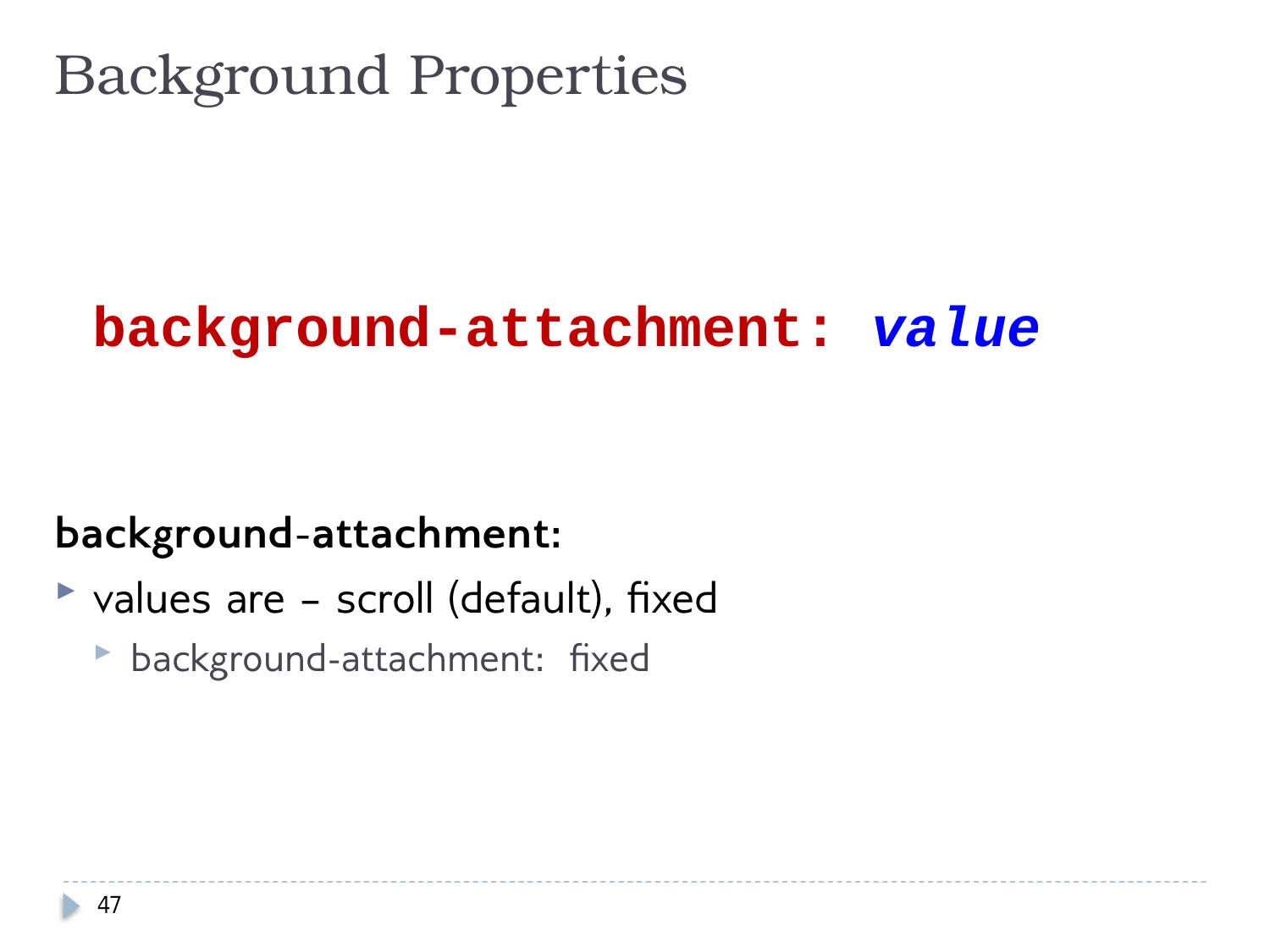

Background Properties

background-attachment: value

background-attachment:
values are – scroll (default), fixed
background-attachment:  fixed

47